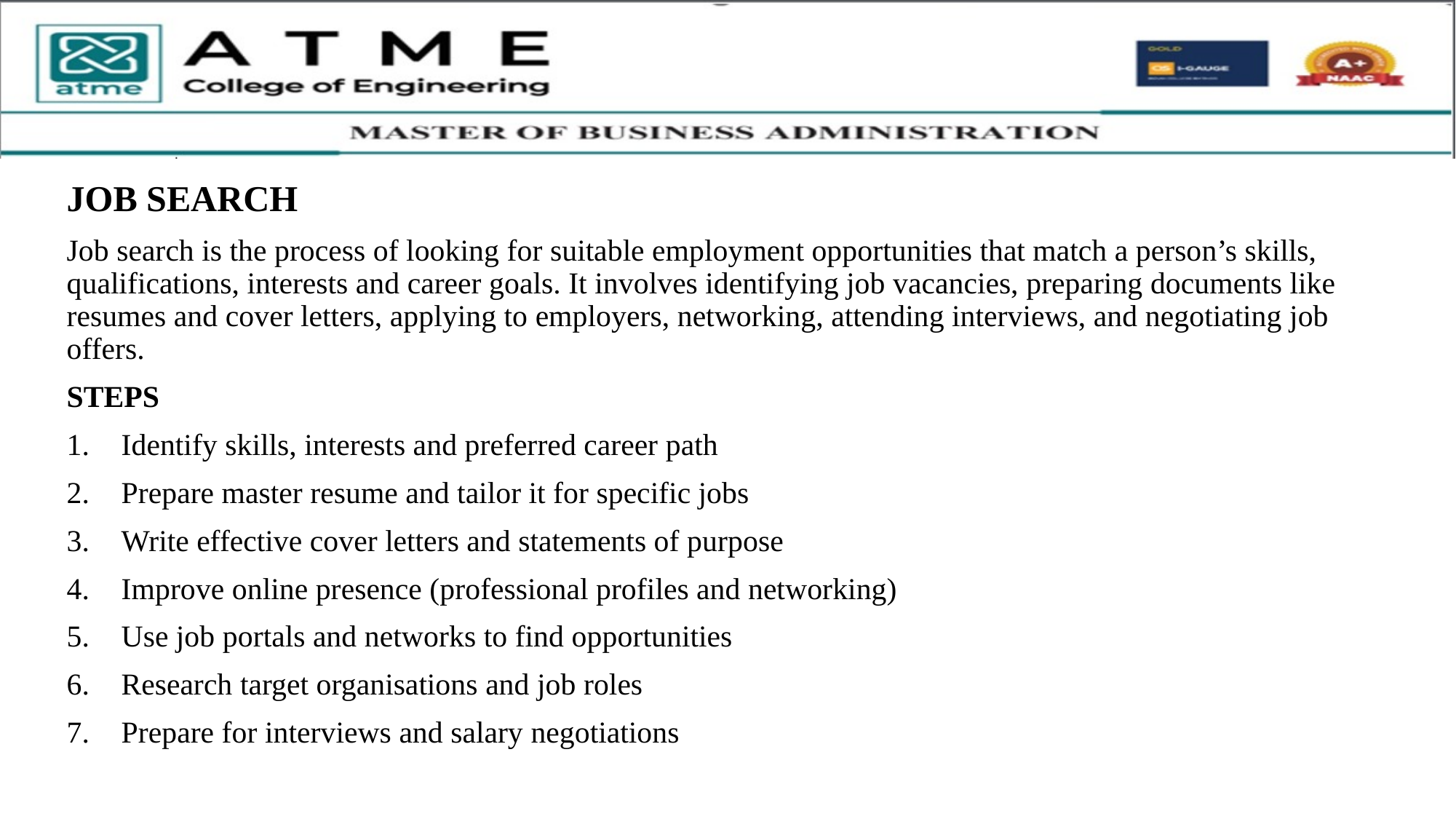

JOB SEARCH
Job search is the process of looking for suitable employment opportunities that match a person’s skills, qualifications, interests and career goals. It involves identifying job vacancies, preparing documents like resumes and cover letters, applying to employers, networking, attending interviews, and negotiating job offers.
STEPS
Identify skills, interests and preferred career path
Prepare master resume and tailor it for specific jobs
Write effective cover letters and statements of purpose
Improve online presence (professional profiles and networking)
Use job portals and networks to find opportunities
Research target organisations and job roles
Prepare for interviews and salary negotiations